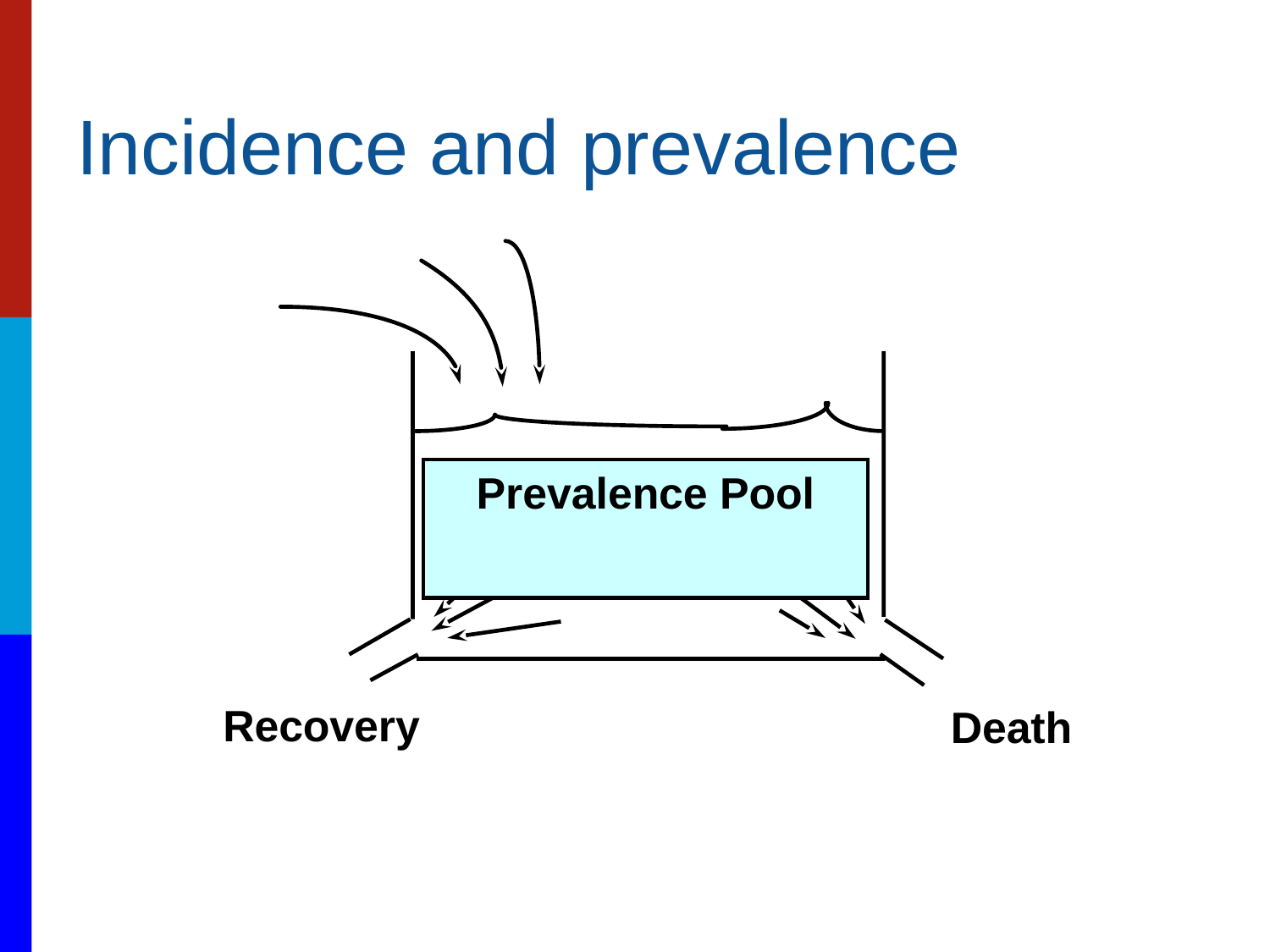

# Incidence and prevalence

Prevalence Pool

Recovery
Death